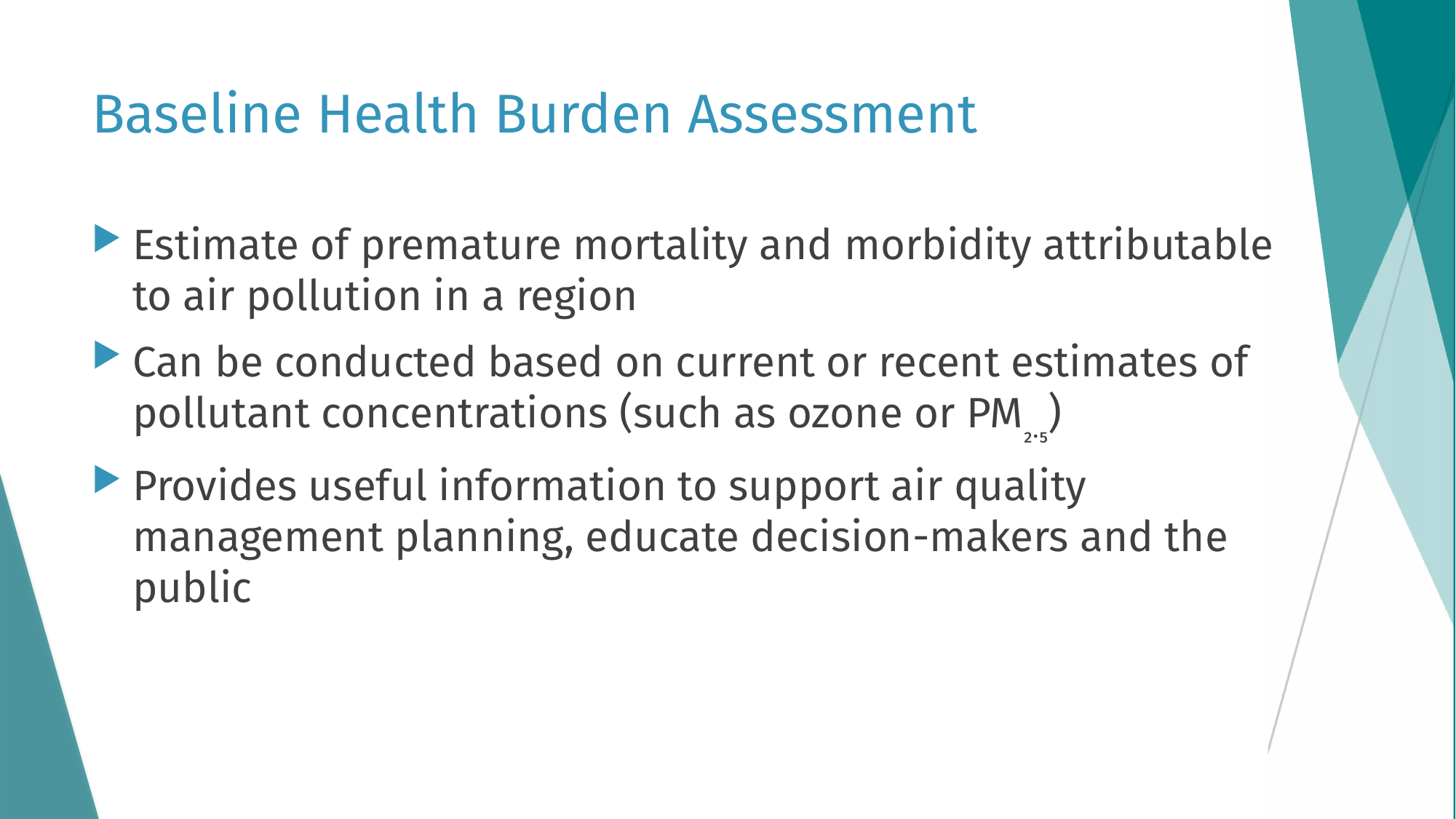

# Baseline Health Burden Assessment
Estimate of premature mortality and morbidity attributable to air pollution in a region
Can be conducted based on current or recent estimates of pollutant concentrations (such as ozone or PM₂.₅)
Provides useful information to support air quality management planning, educate decision-makers and the public
16